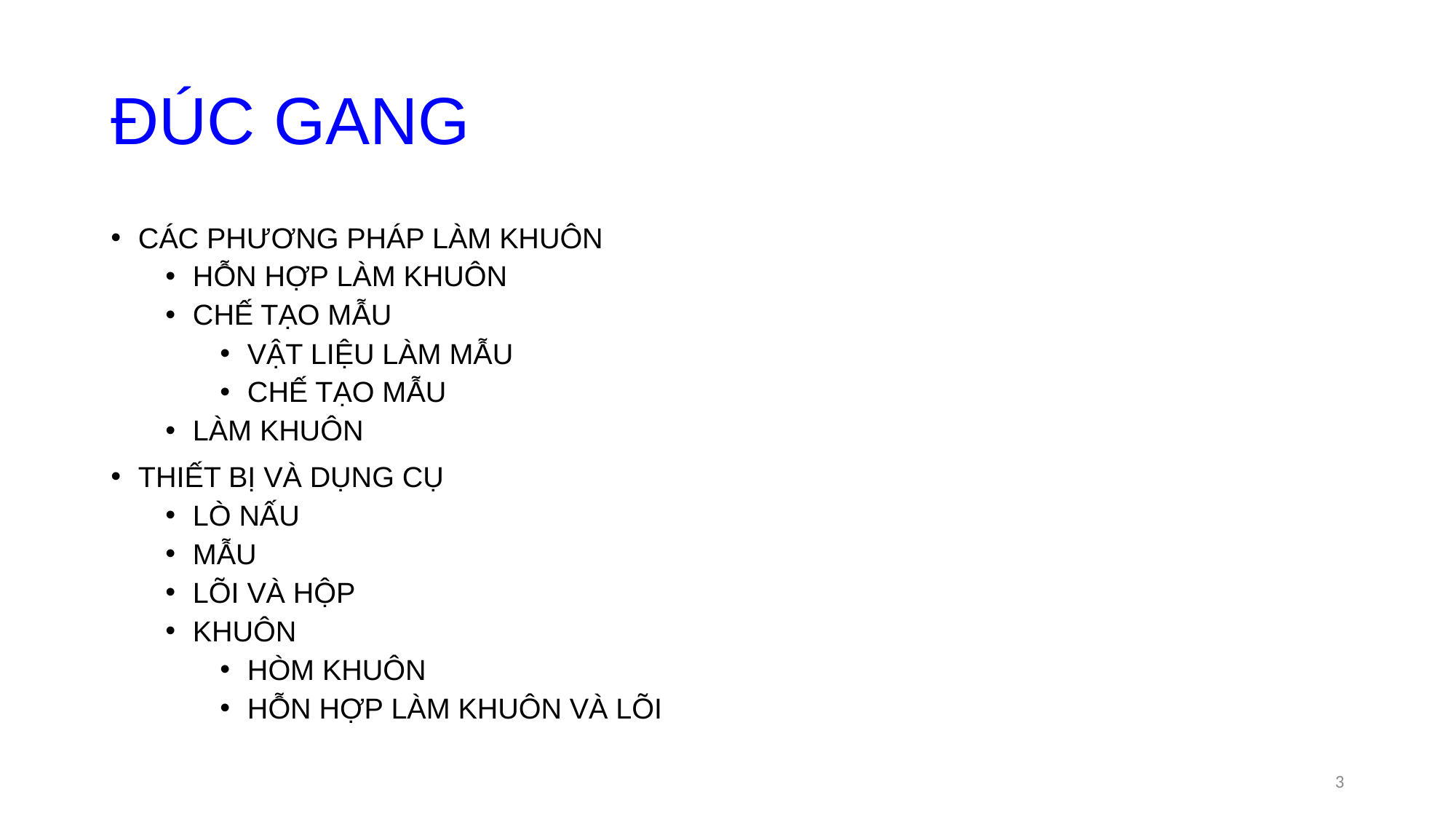

# ĐÚC GANG
CÁC PHƯƠNG PHÁP LÀM KHUÔN
HỖN HỢP LÀM KHUÔN
CHẾ TẠO MẪU
VẬT LIỆU LÀM MẪU
CHẾ TẠO MẪU
LÀM KHUÔN
THIẾT BỊ VÀ DỤNG CỤ
LÒ NẤU
MẪU
LÕI VÀ HỘP
KHUÔN
HÒM KHUÔN
HỖN HỢP LÀM KHUÔN VÀ LÕI

3